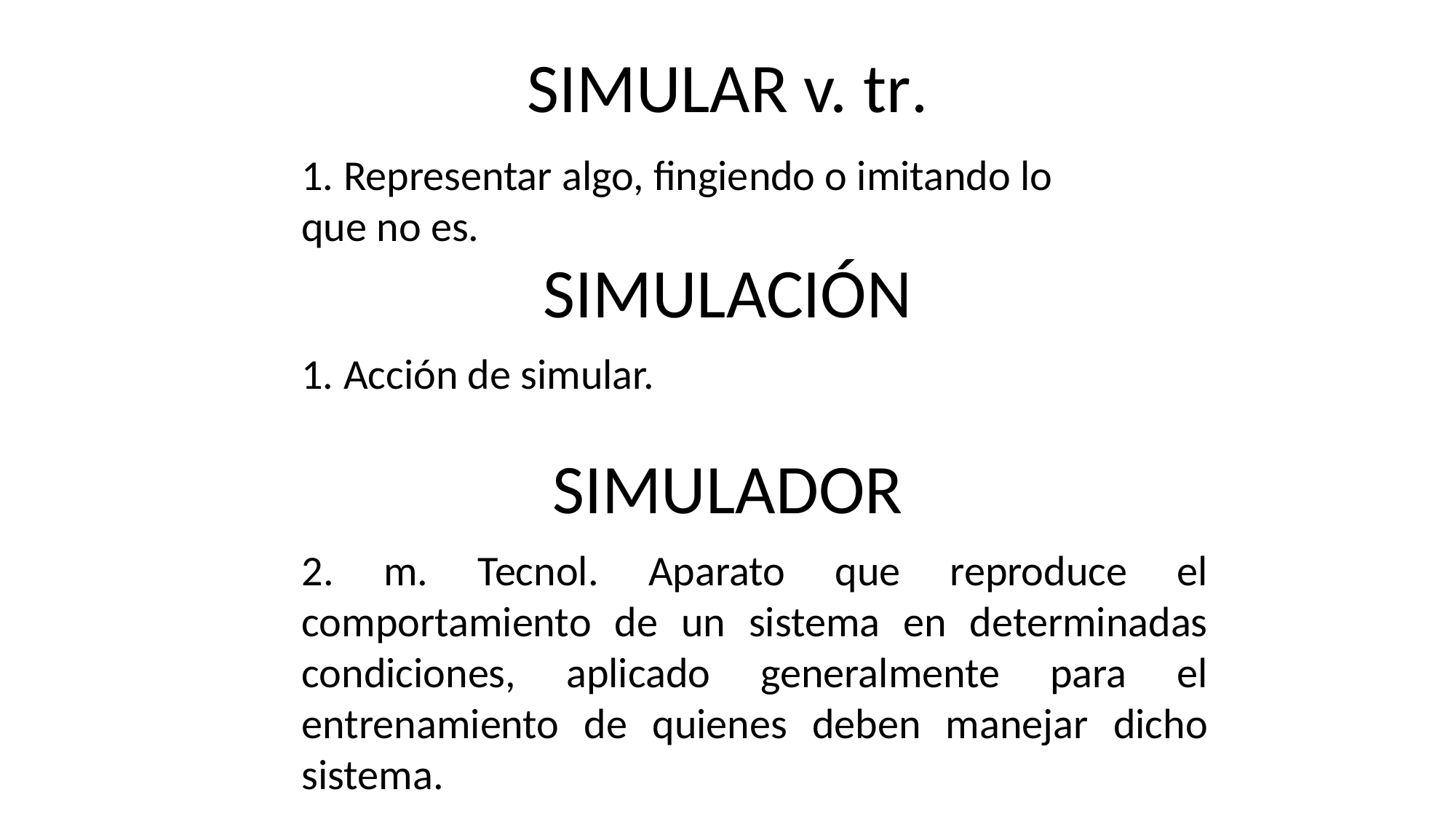

# SIMULAR v. tr.
1. Representar algo, fingiendo o imitando lo que no es.
SIMULACIÓN
1. Acción de simular.
SIMULADOR
2. m. Tecnol. Aparato que reproduce el comportamiento de un sistema en determinadas condiciones, aplicado generalmente para el entrenamiento de quienes deben manejar dicho sistema.